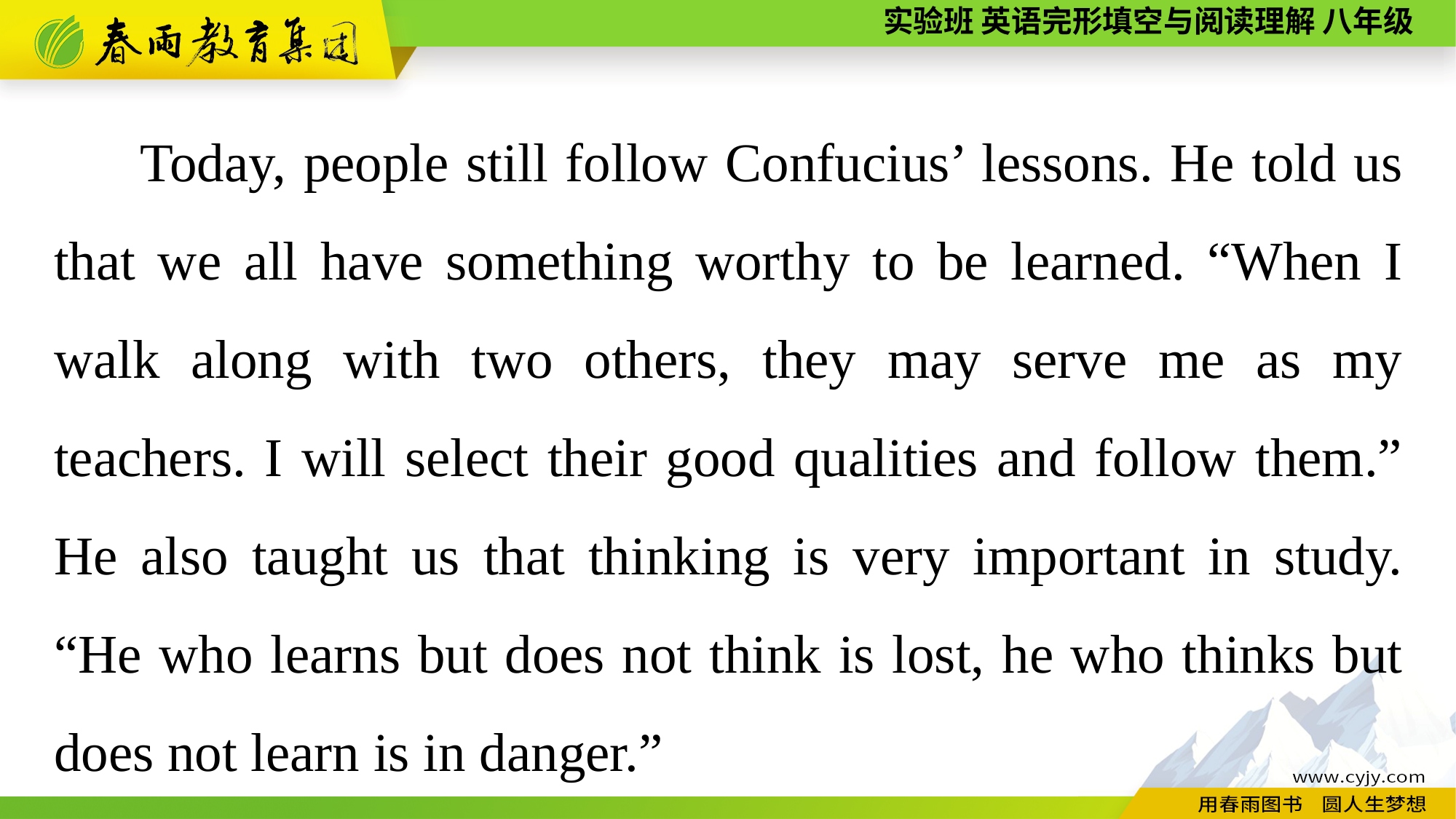

Today, people still follow Confucius’ lessons. He told us that we all have something worthy to be learned. “When I walk along with two others, they may serve me as my teachers. I will select their good qualities and follow them.” He also taught us that thinking is very important in study. “He who learns but does not think is lost, he who thinks but does not learn is in danger.”